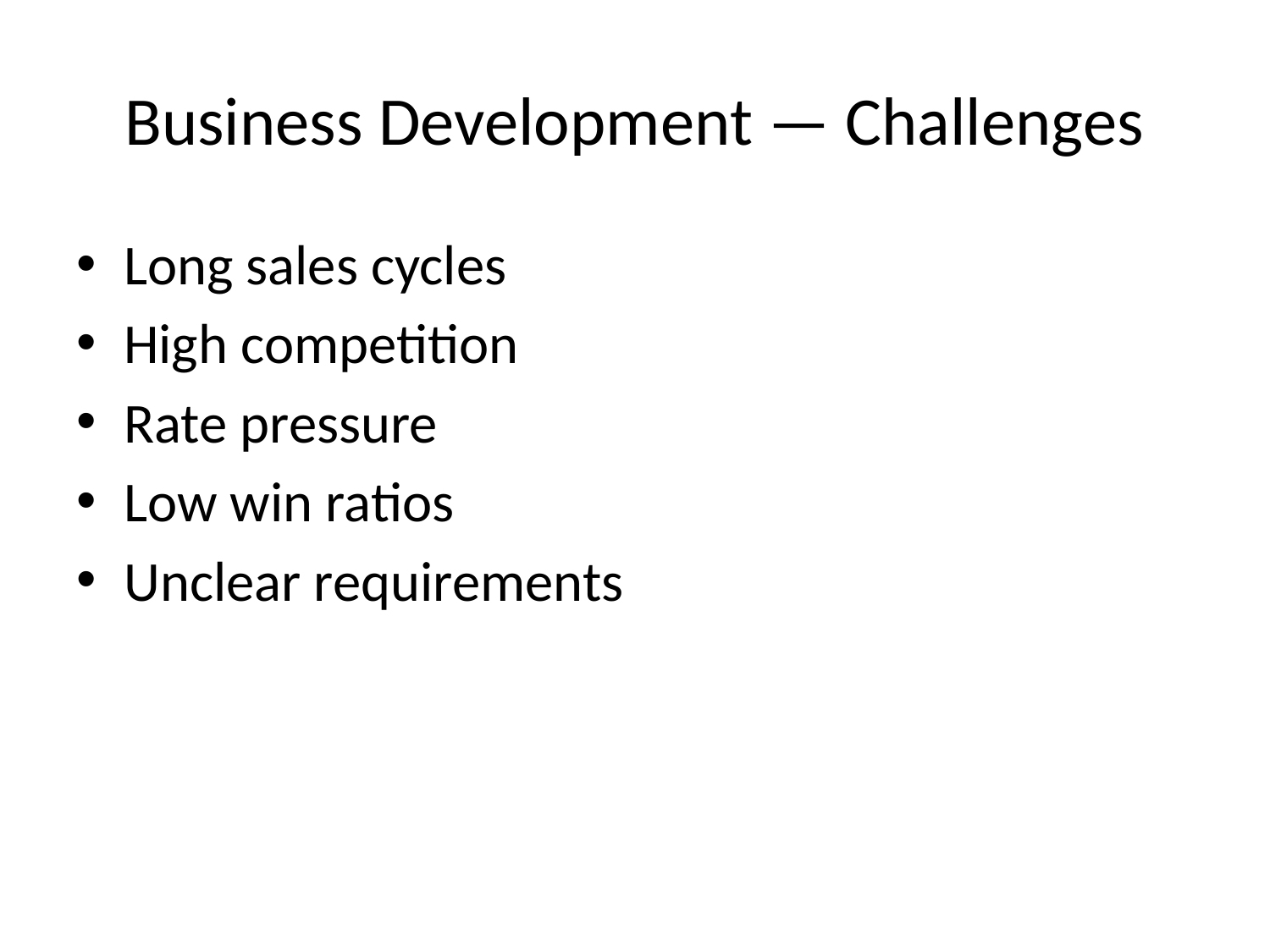

# Business Development — Challenges
Long sales cycles
High competition
Rate pressure
Low win ratios
Unclear requirements